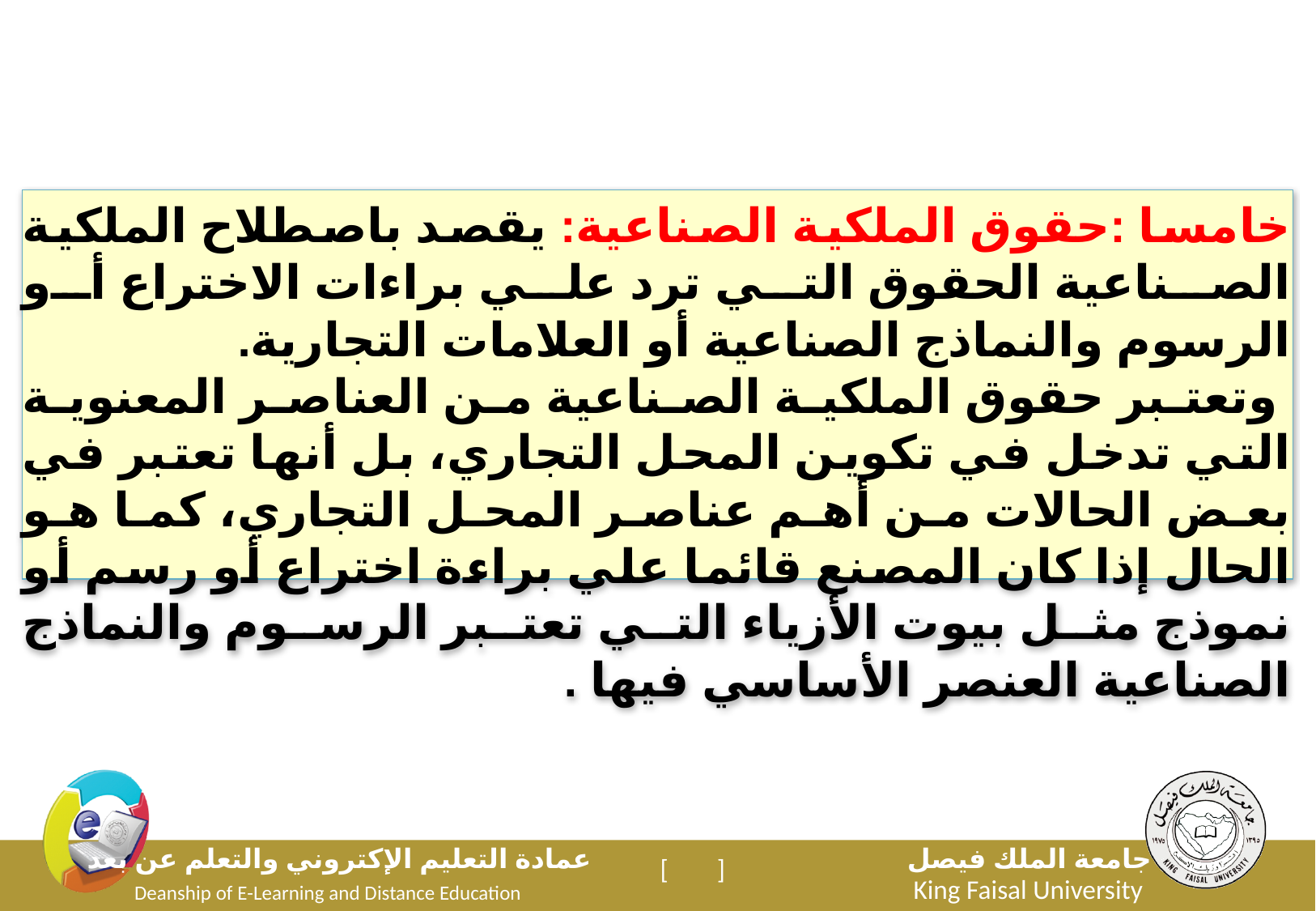

خامسا :حقوق الملكية الصناعية: يقصد باصطلاح الملكية الصناعية الحقوق التي ترد علي براءات الاختراع أو الرسوم والنماذج الصناعية أو العلامات التجارية.
 وتعتبر حقوق الملكية الصناعية من العناصر المعنوية التي تدخل في تكوين المحل التجاري، بل أنها تعتبر في بعض الحالات من أهم عناصر المحل التجاري، كما هو الحال إذا كان المصنع قائما علي براءة اختراع أو رسم أو نموذج مثل بيوت الأزياء التي تعتبر الرسوم والنماذج الصناعية العنصر الأساسي فيها .